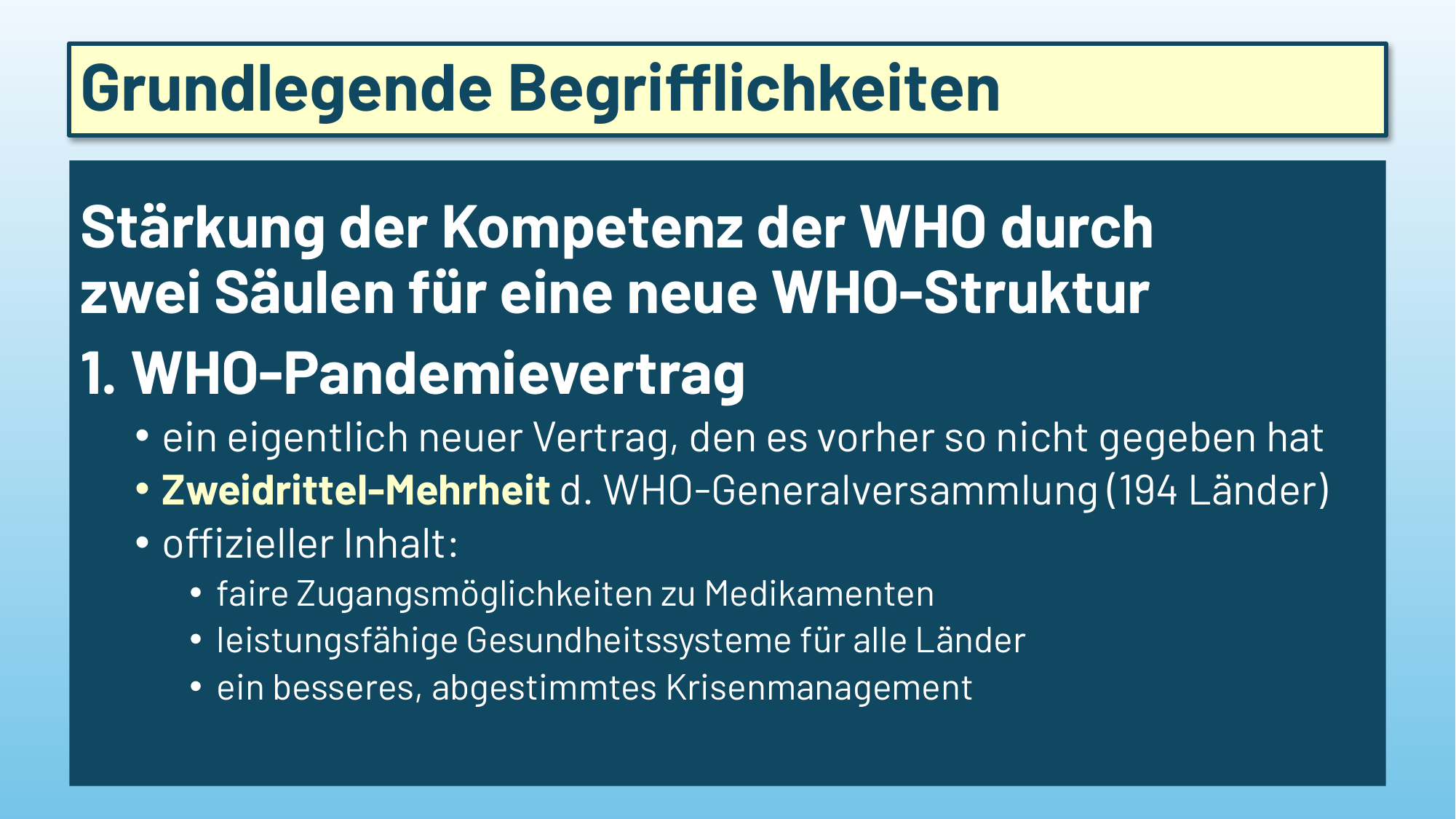

# Grundlegende Begrifflichkeiten

Stärkung der Kompetenz der WHO durch
zwei Säulen für eine neue WHO-Struktur
1. WHO-Pandemievertrag
ein eigentlich neuer Vertrag, den es vorher so nicht gegeben hat
Zweidrittel-Mehrheit d. WHO-Generalversammlung (194 Länder)
offizieller Inhalt:
faire Zugangsmöglichkeiten zu Medikamenten
leistungsfähige Gesundheitssysteme für alle Länder
ein besseres, abgestimmtes Krisenmanagement